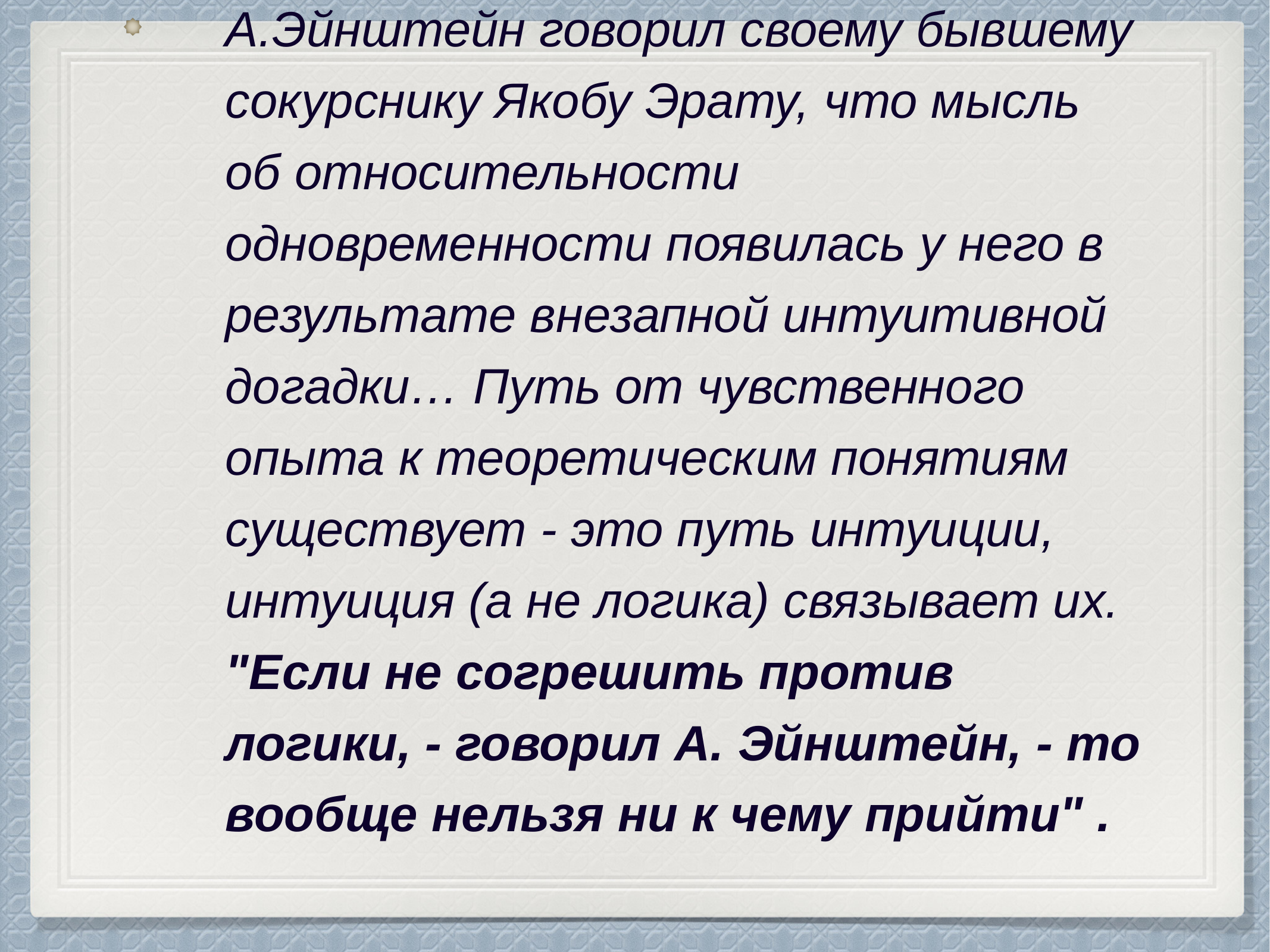

А.Эйнштейн говорил своему бывшему сокурснику Якобу Эрату, что мысль об относительности одновременности появилась у него в результате внезапной интуитивной догадки… Путь от чувственного опыта к теоретическим понятиям существует - это путь интуиции, интуиция (а не логика) связывает их. "Если не согрешить против логики, - говорил А. Эйнштейн, - то вообще нельзя ни к чему прийти" .